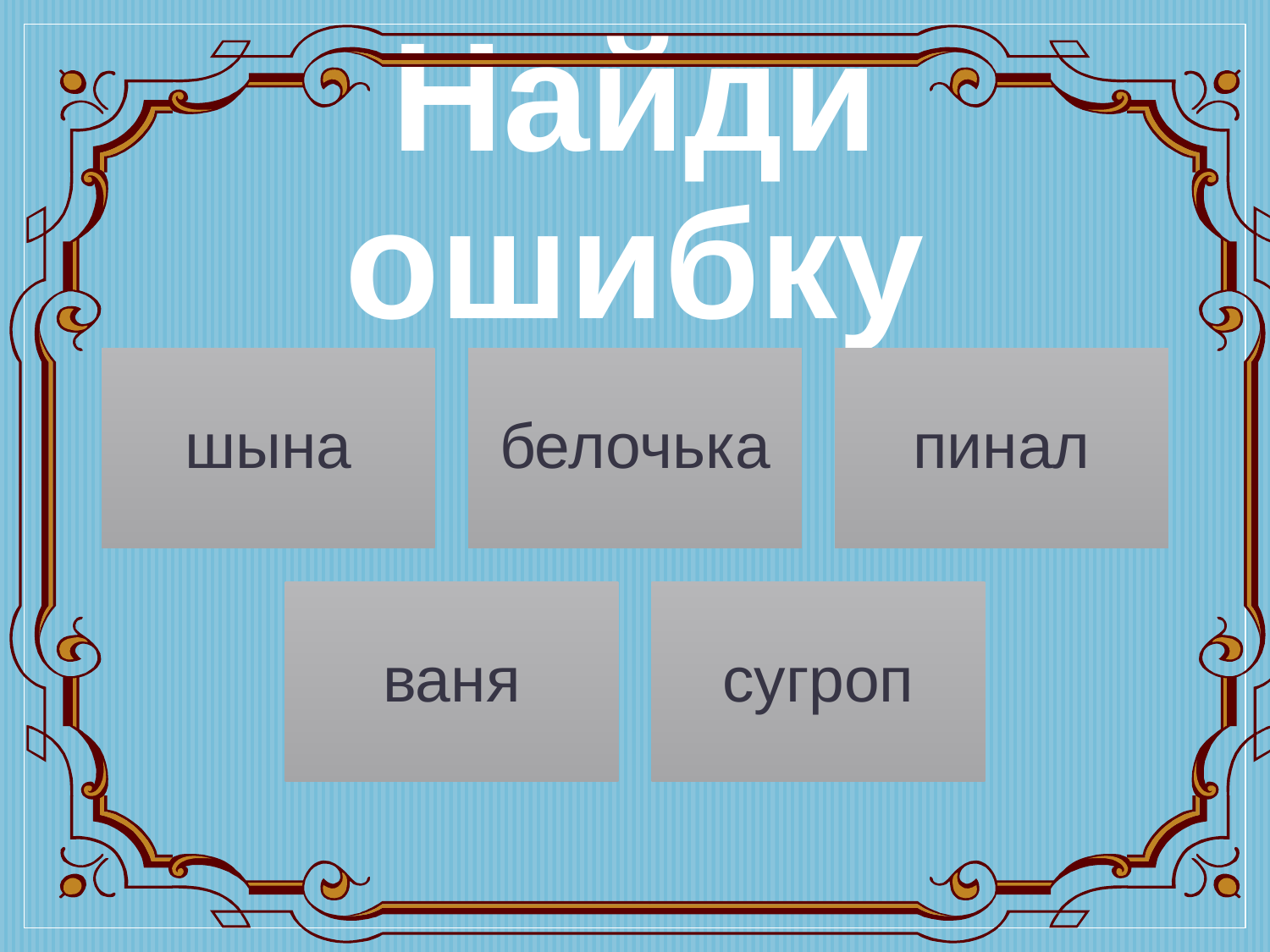

# Найди ошибку
шына
белочька
пинал
ваня
сугроп